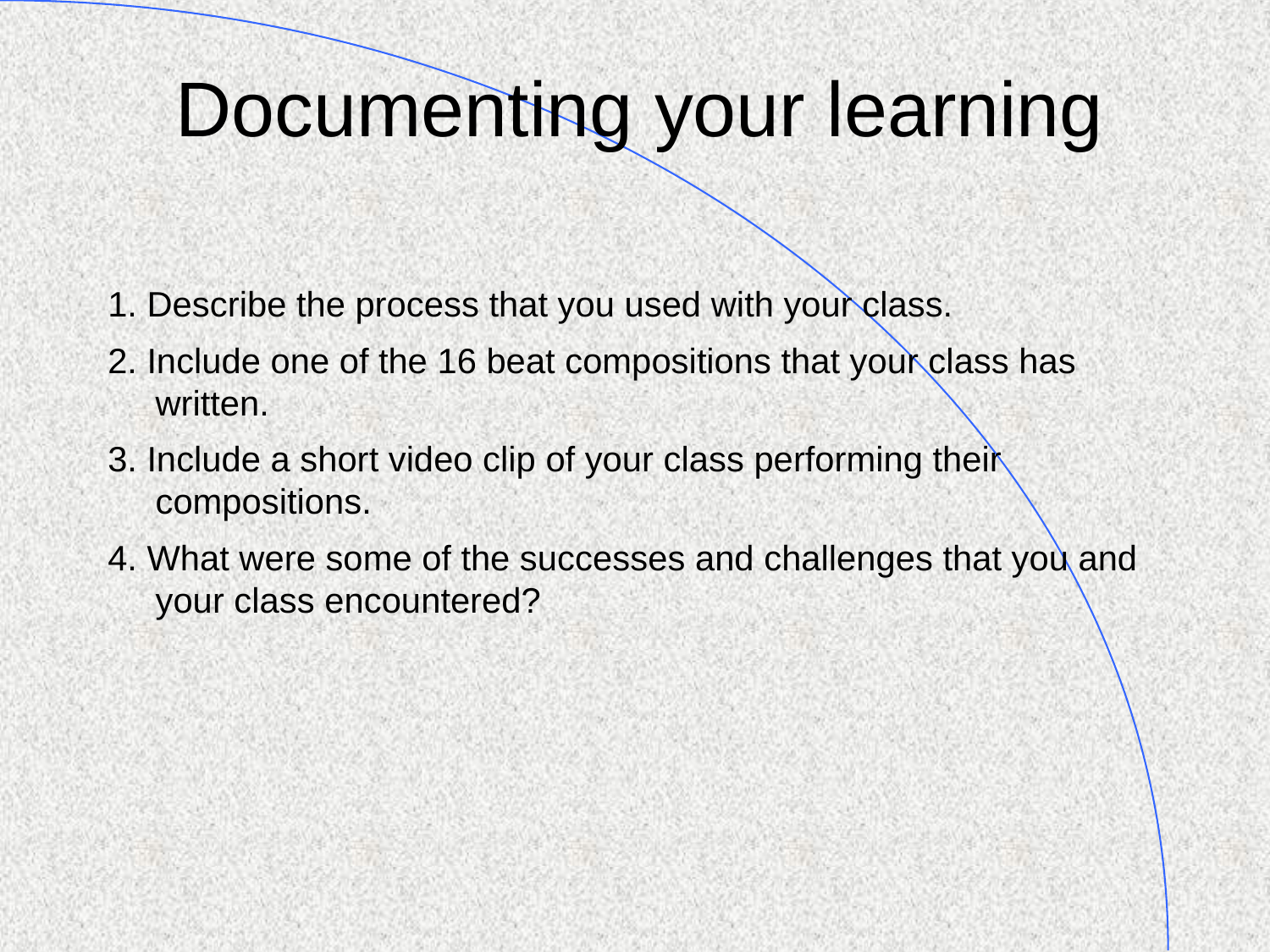

# Documenting your learning
1. Describe the process that you used with your class.
2. Include one of the 16 beat compositions that your class has written.
3. Include a short video clip of your class performing their compositions.
4. What were some of the successes and challenges that you and your class encountered?